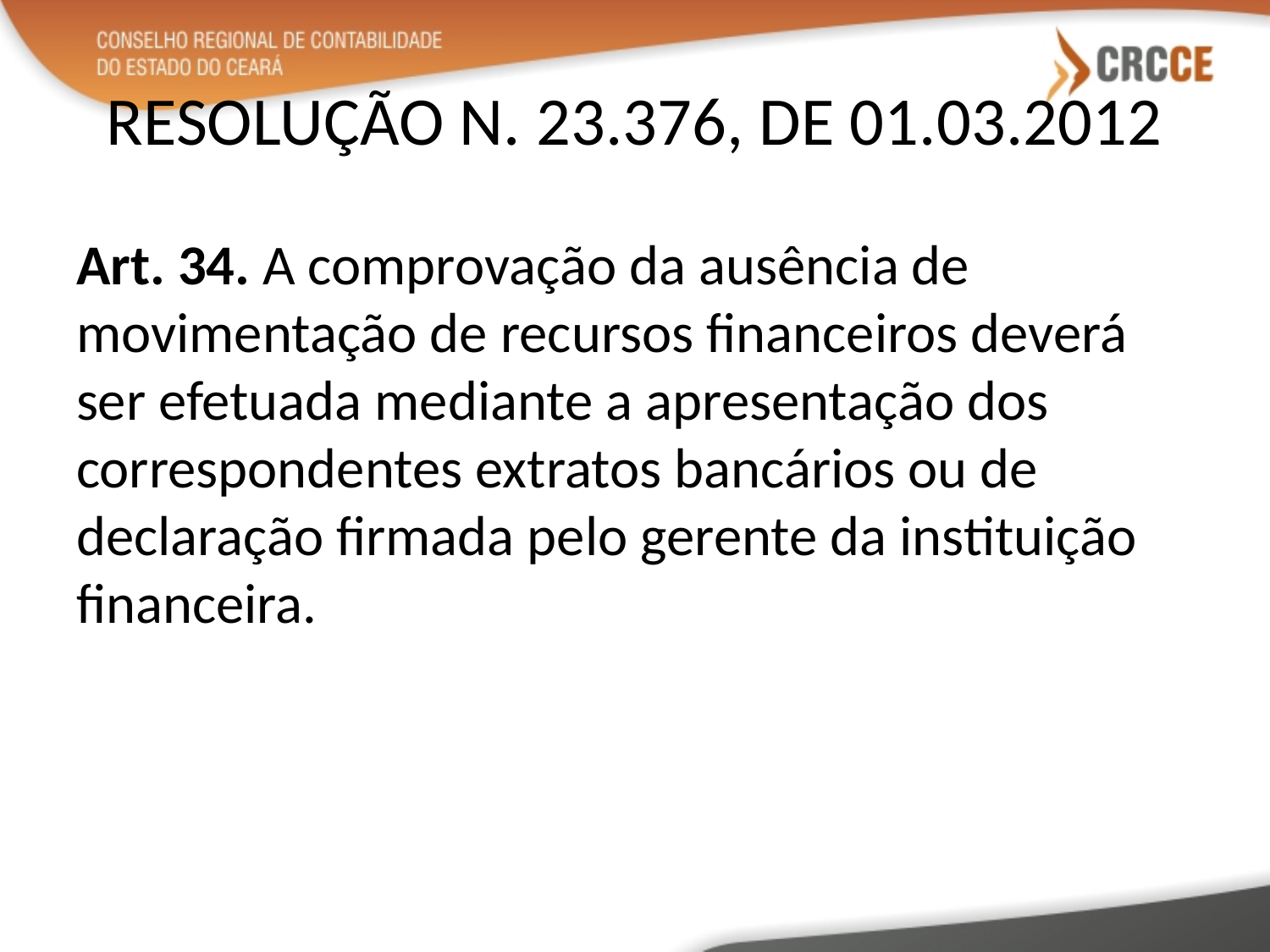

# RESOLUÇÃO N. 23.376, DE 01.03.2012
Art. 34. A comprovação da ausência de movimentação de recursos financeiros deverá ser efetuada mediante a apresentação dos correspondentes extratos bancários ou de declaração firmada pelo gerente da instituição financeira.